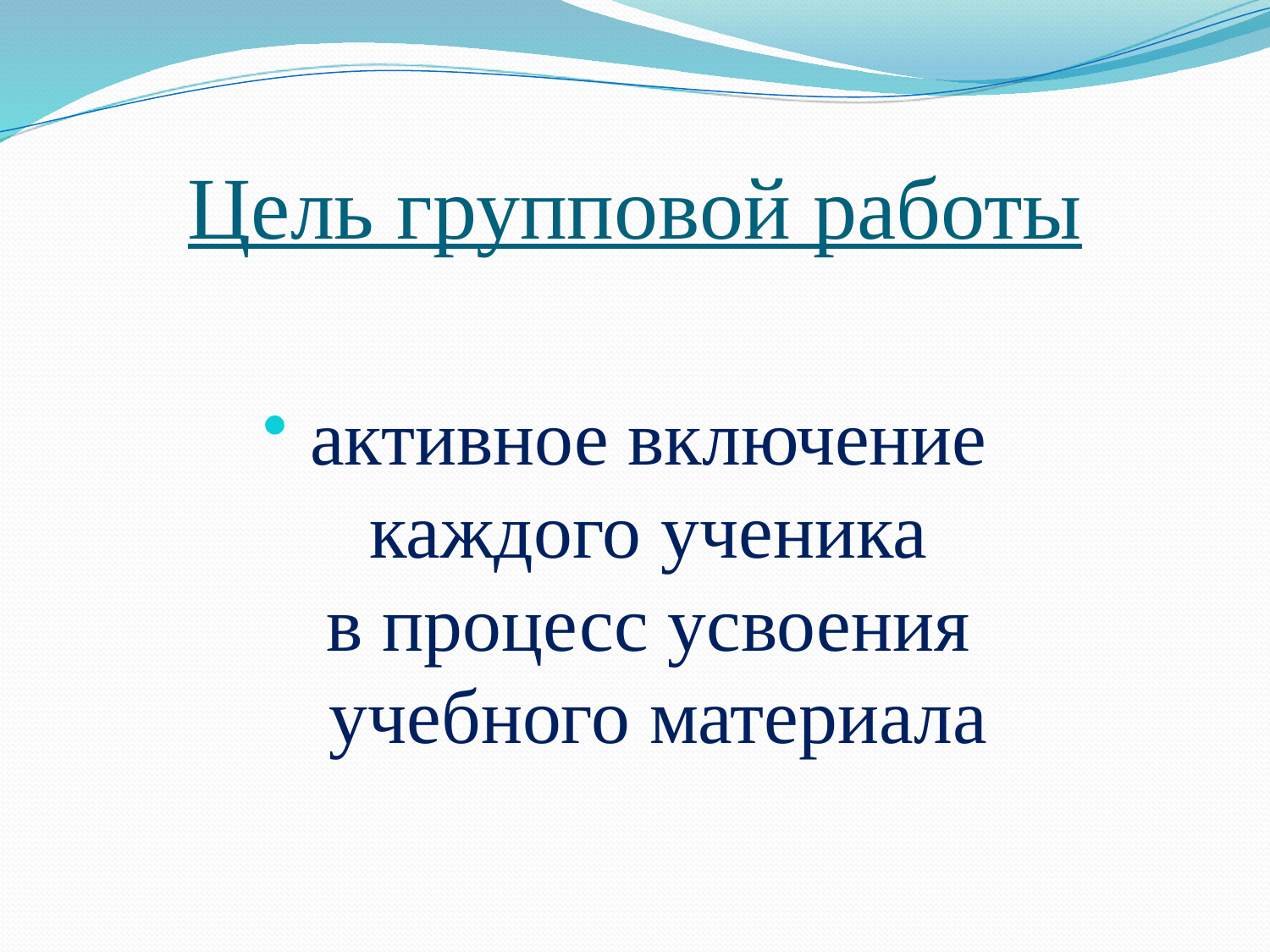

# Цель групповой работы
активное включение
каждого ученика
в процесс усвоения
учебного материала